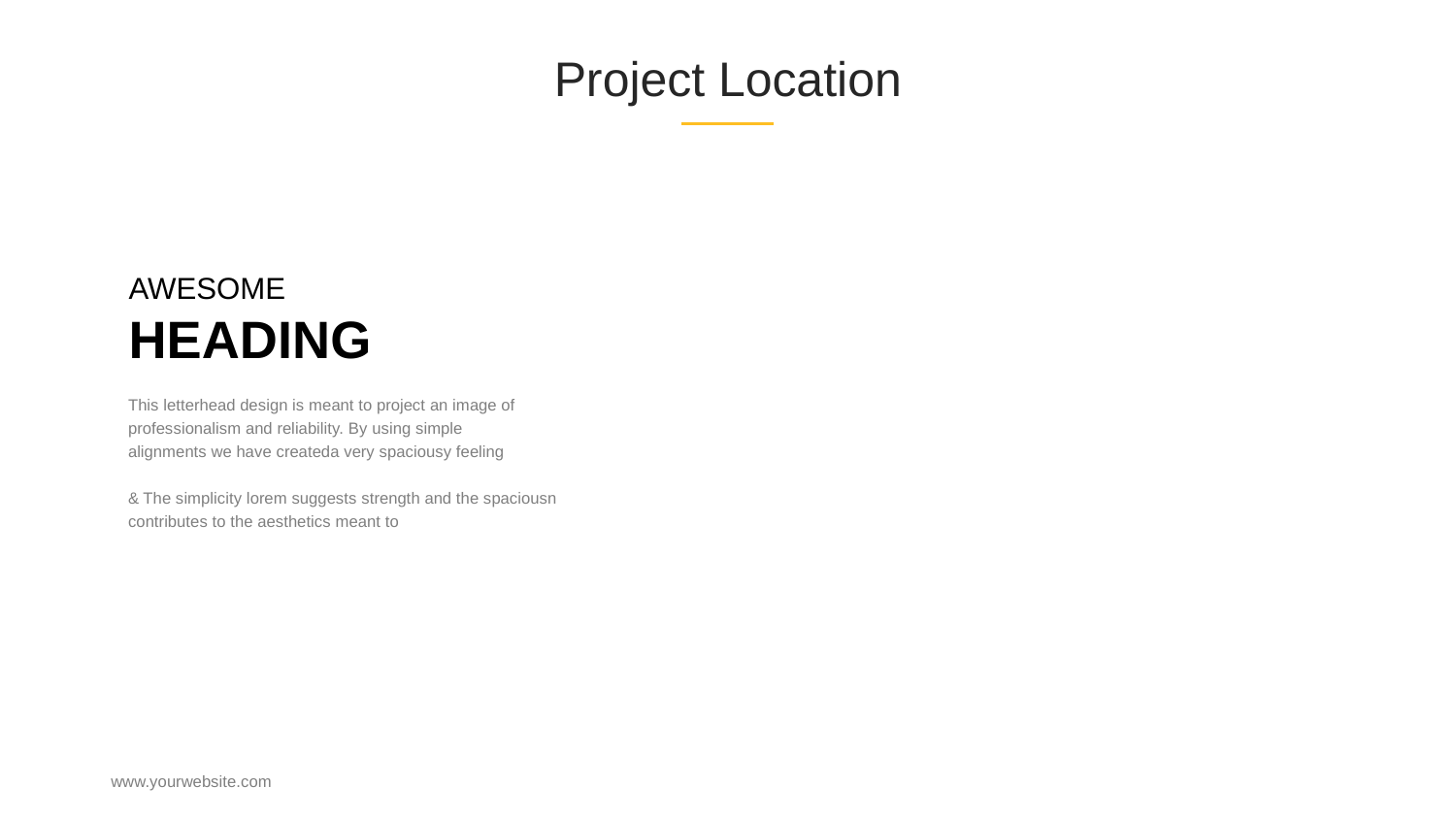

# Project Location
AWESOME
HEADING
This letterhead design is meant to project an image of professionalism and reliability. By using simple
alignments we have createda very spaciousy feeling

& The simplicity lorem suggests strength and the spaciousn contributes to the aesthetics meant to
www.yourwebsite.com
13